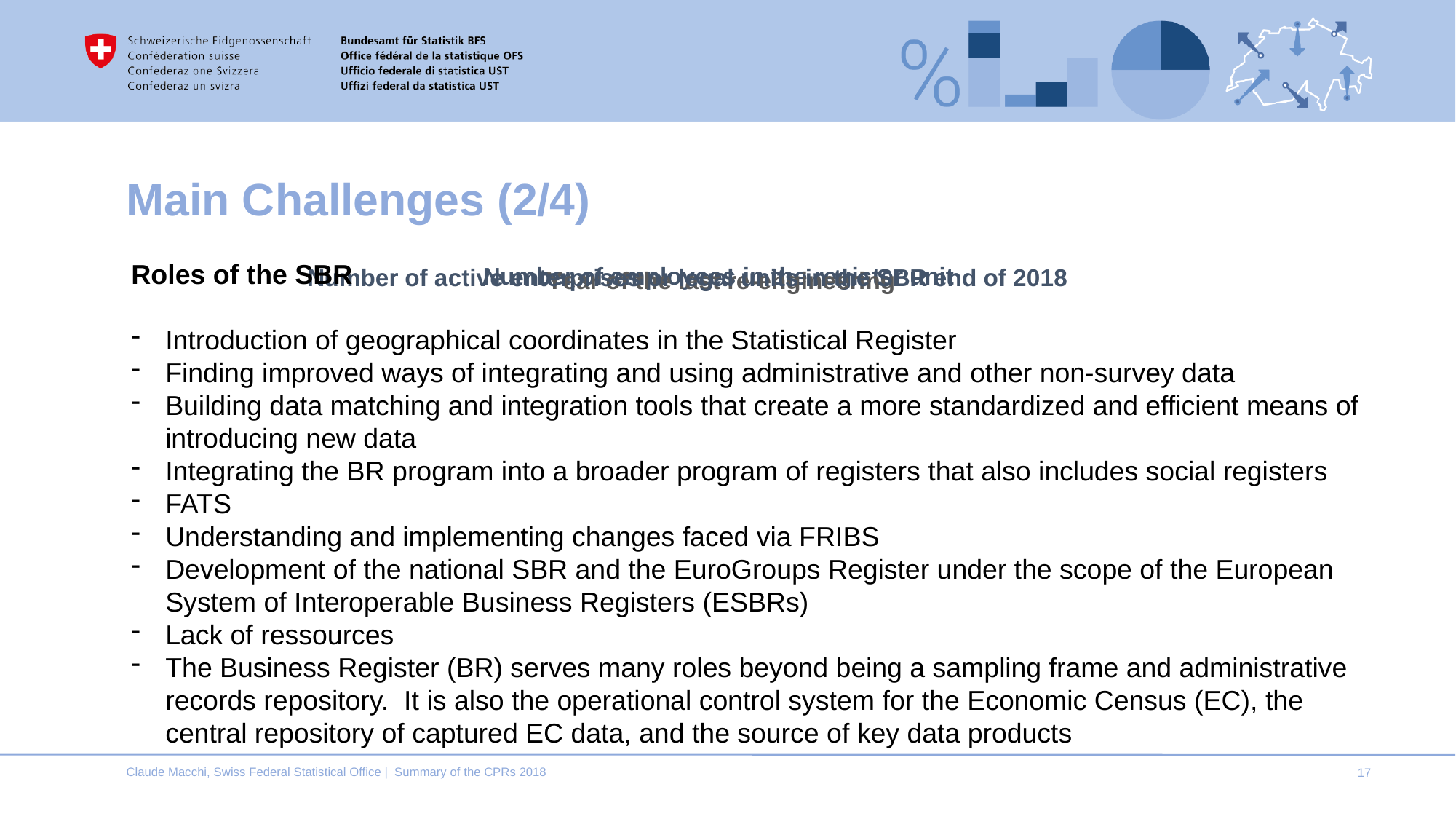

# Main Challenges (2/4)

[unsupported chart]

[unsupported chart]

[unsupported chart]

[unsupported chart]

Roles of the SBR

Introduction of geographical coordinates in the Statistical Register
Finding improved ways of integrating and using administrative and other non-survey data
Building data matching and integration tools that create a more standardized and efficient means of introducing new data
Integrating the BR program into a broader program of registers that also includes social registers
FATS
Understanding and implementing changes faced via FRIBS
Development of the national SBR and the EuroGroups Register under the scope of the European System of Interoperable Business Registers (ESBRs)
Lack of ressources
The Business Register (BR) serves many roles beyond being a sampling frame and administrative records repository.  It is also the operational control system for the Economic Census (EC), the central repository of captured EC data, and the source of key data products

Claude Macchi, Swiss Federal Statistical Office |  Summary of the CPRs 2018
17